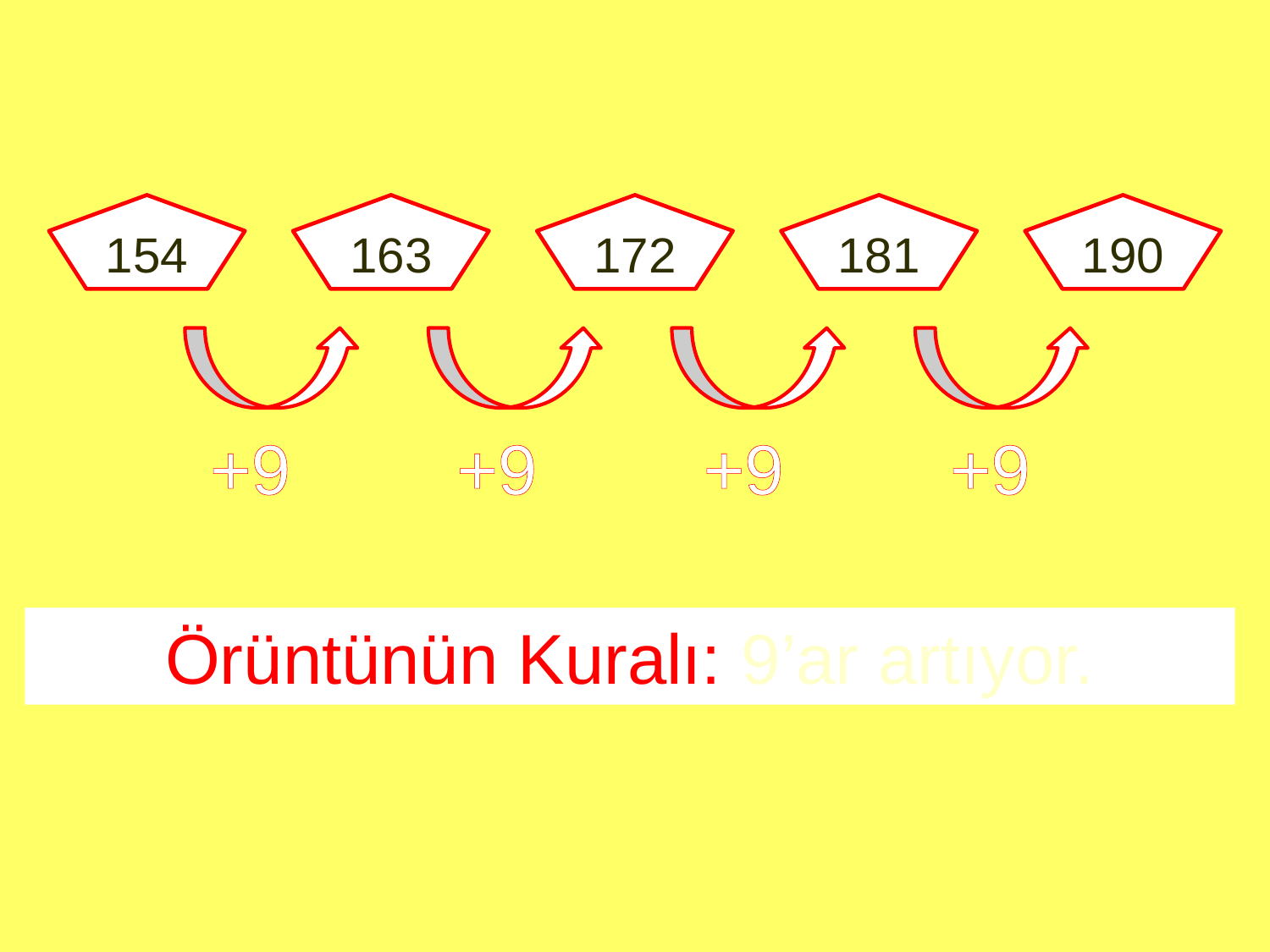

154
163
172
181
190

+9
+9
+9
+9
Örüntünün Kuralı: 9’ar artıyor.